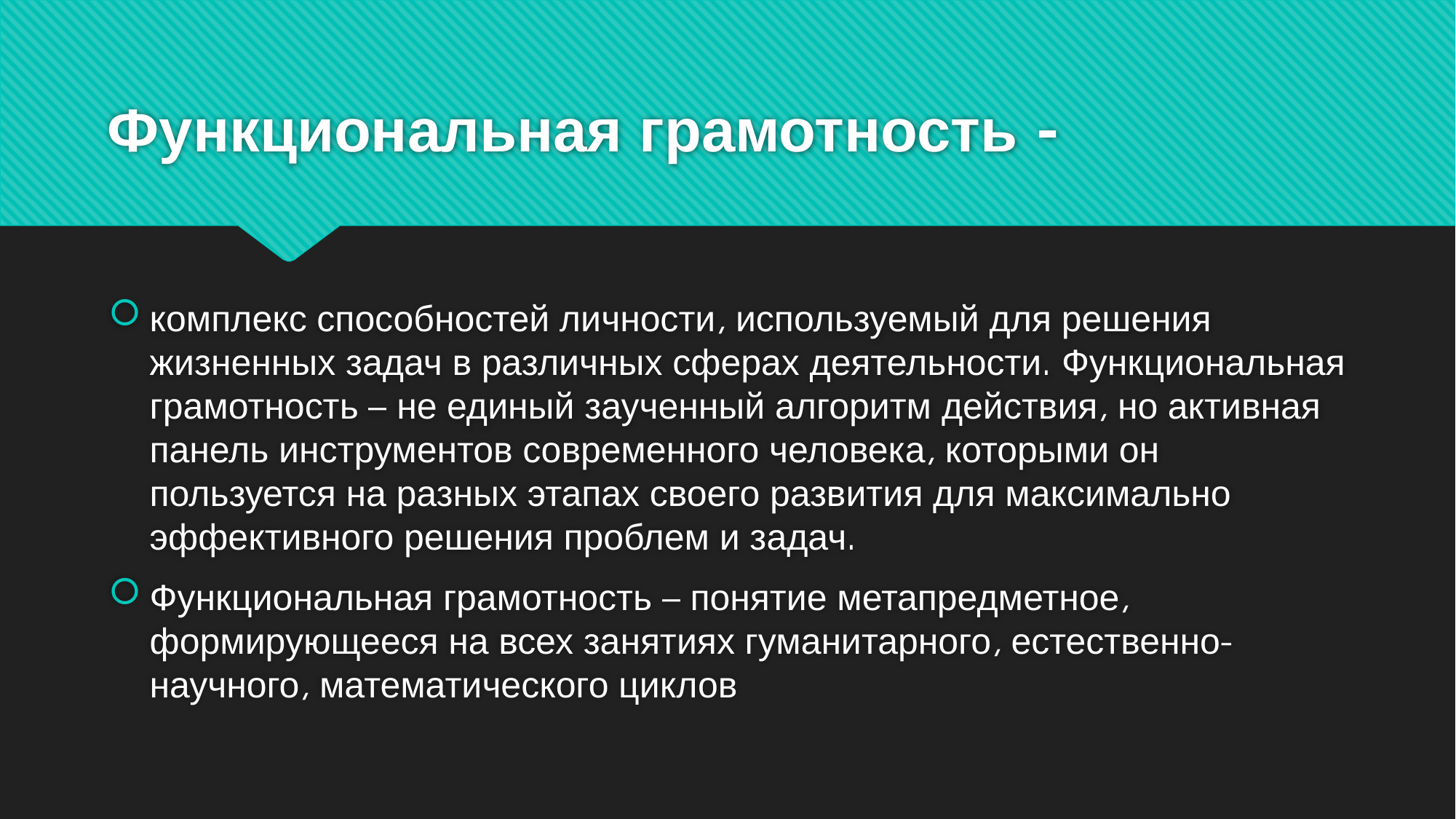

# Функциональная грамотность -
комплекс способностей личности, используемый для решения жизненных задач в различных сферах деятельности. Функциональная грамотность – не единый заученный алгоритм действия, но активная панель инструментов современного человека, которыми он пользуется на разных этапах своего развития для максимально эффективного решения проблем и задач.
Функциональная грамотность – понятие метапредметное,  формирующееся на всех занятиях гуманитарного, естественно-научного, математического циклов